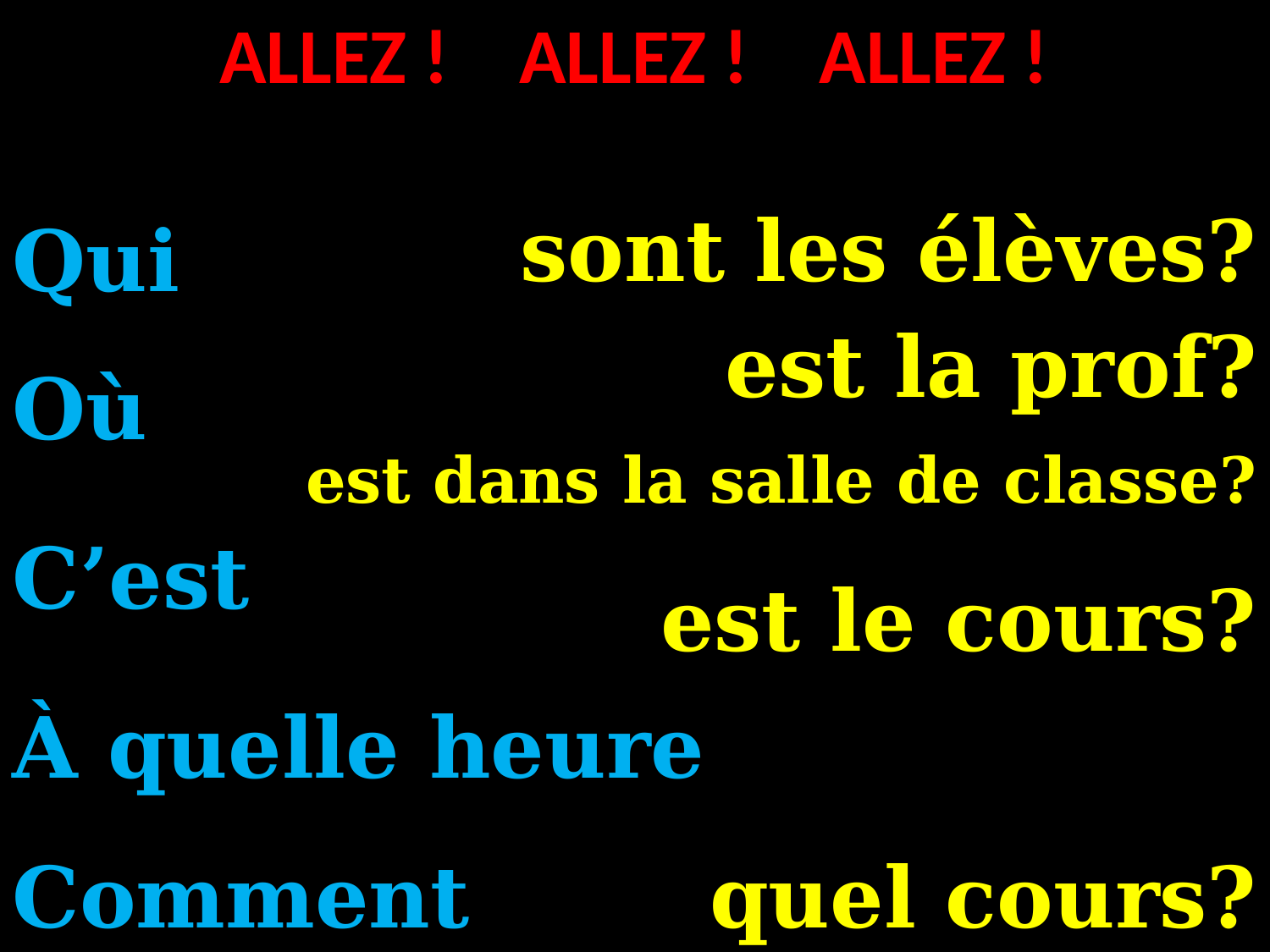

ALLEZ !    ALLEZ !    ALLEZ !
sont les élèves?
Qui
est la prof?
Où
est dans la salle de classe?
C’est
est le cours?
À quelle heure
Comment
quel cours?